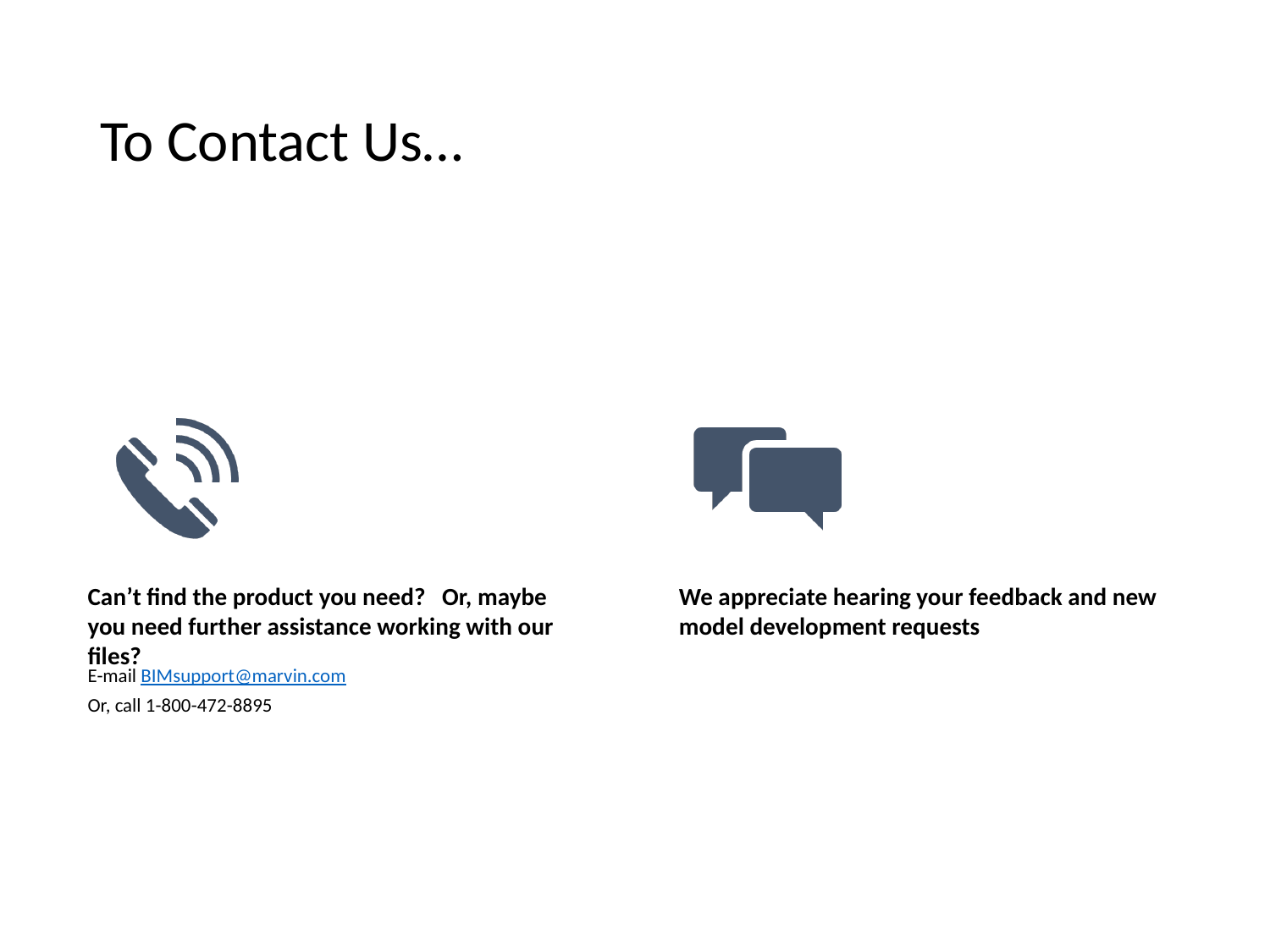

# To Contact Us…
Can’t find the product you need?   Or, maybe you need further assistance working with our files?
E-mail BIMsupport@marvin.com
Or, call 1-800-472-8895
We appreciate hearing your feedback and new model development requests